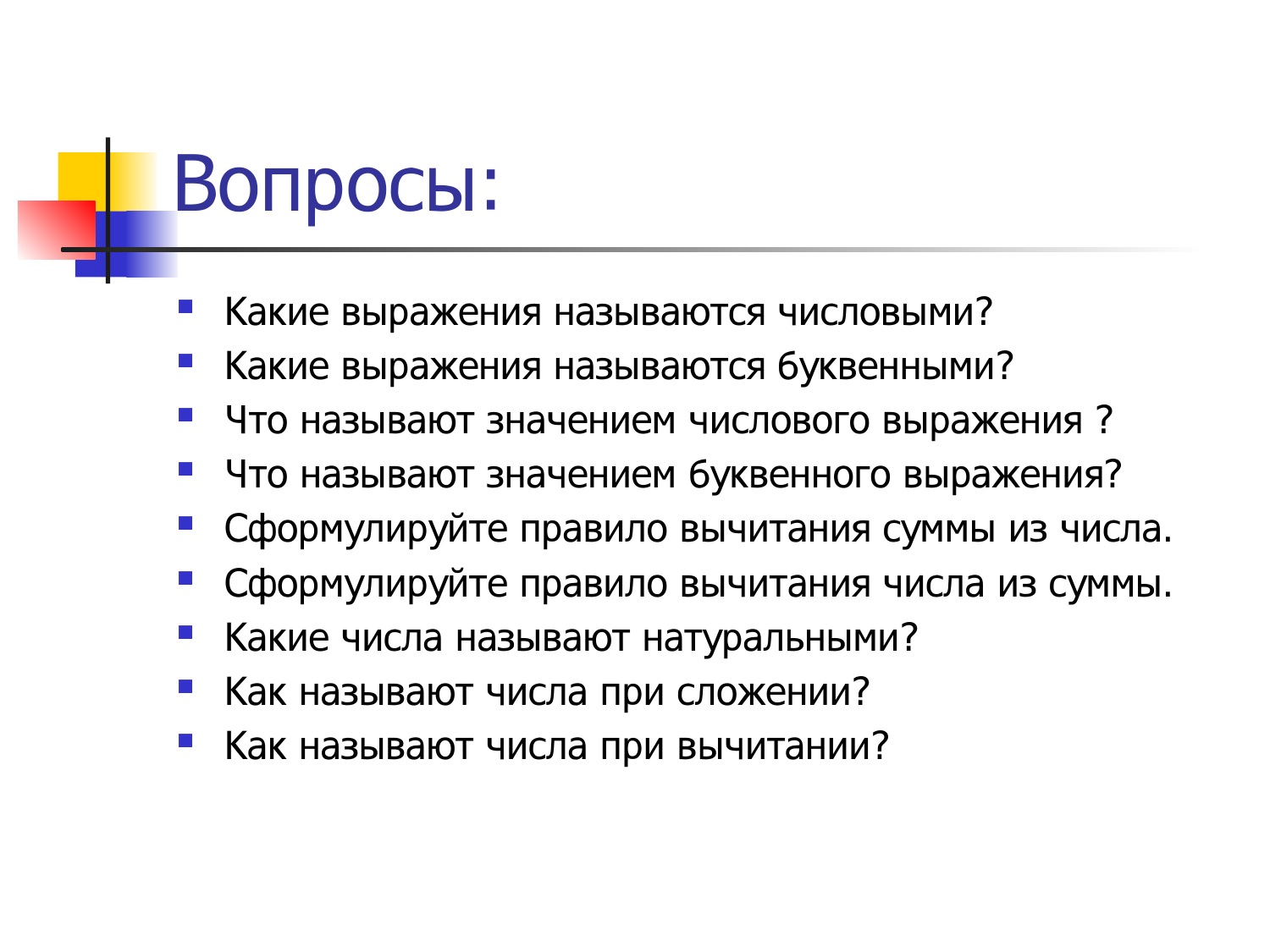

# Вопросы:
Какие выражения называются числовыми?
Какие выражения называются буквенными?
Что называют значением числового выражения ?
Что называют значением буквенного выражения?
Сформулируйте правило вычитания суммы из числа.
Сформулируйте правило вычитания числа из суммы.
Какие числа называют натуральными?
Как называют числа при сложении?
Как называют числа при вычитании?